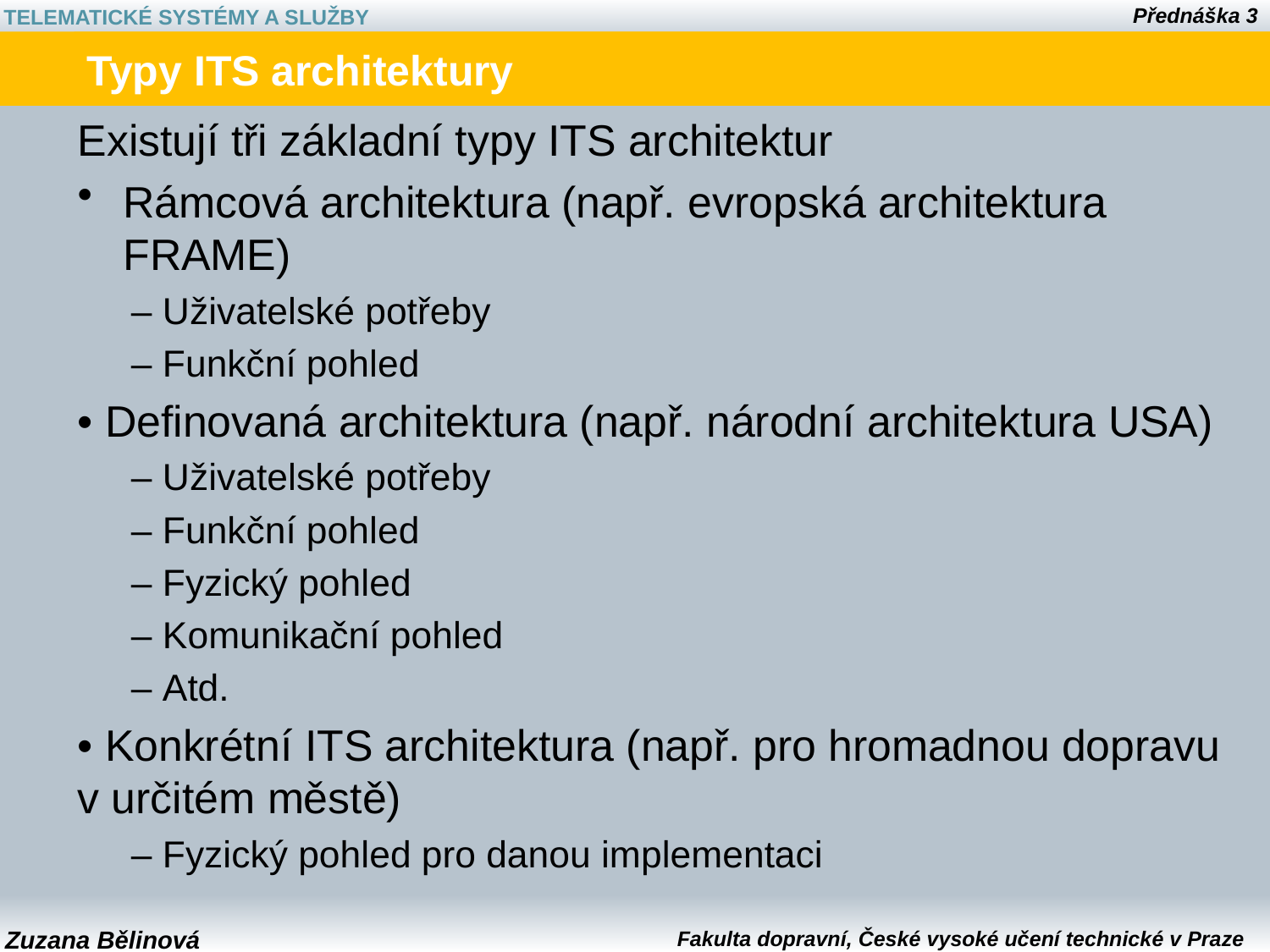

# Typy ITS architektury
Existují tři základní typy ITS architektur
Rámcová architektura (např. evropská architektura FRAME)
– Uživatelské potřeby
– Funkční pohled
• Definovaná architektura (např. národní architektura USA)
– Uživatelské potřeby
– Funkční pohled
– Fyzický pohled
– Komunikační pohled
– Atd.
• Konkrétní ITS architektura (např. pro hromadnou dopravu v určitém městě)
– Fyzický pohled pro danou implementaci